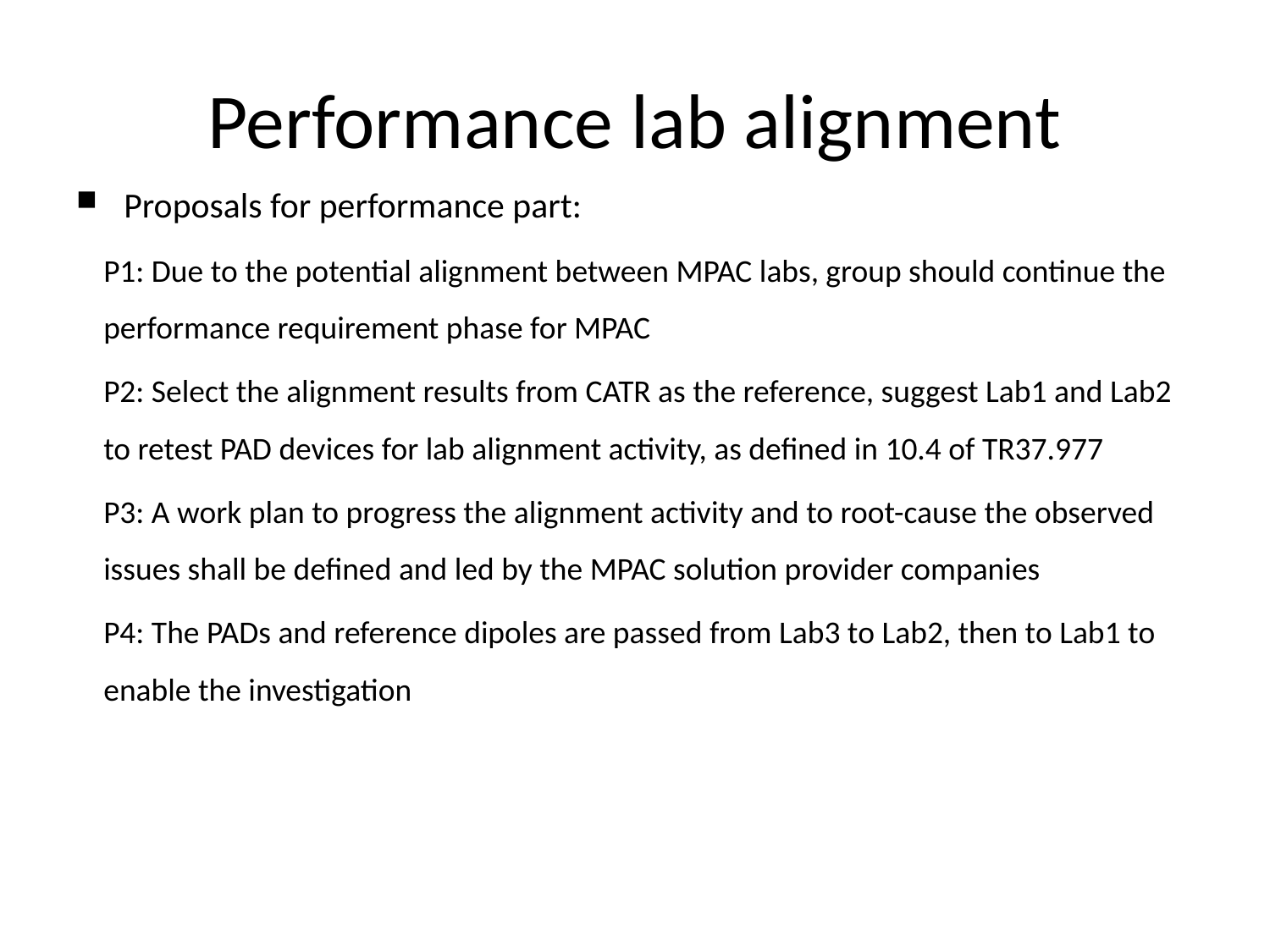

# Performance lab alignment
Proposals for performance part:
P1: Due to the potential alignment between MPAC labs, group should continue the performance requirement phase for MPAC
P2: Select the alignment results from CATR as the reference, suggest Lab1 and Lab2 to retest PAD devices for lab alignment activity, as defined in 10.4 of TR37.977
P3: A work plan to progress the alignment activity and to root-cause the observed issues shall be defined and led by the MPAC solution provider companies
P4: The PADs and reference dipoles are passed from Lab3 to Lab2, then to Lab1 to enable the investigation